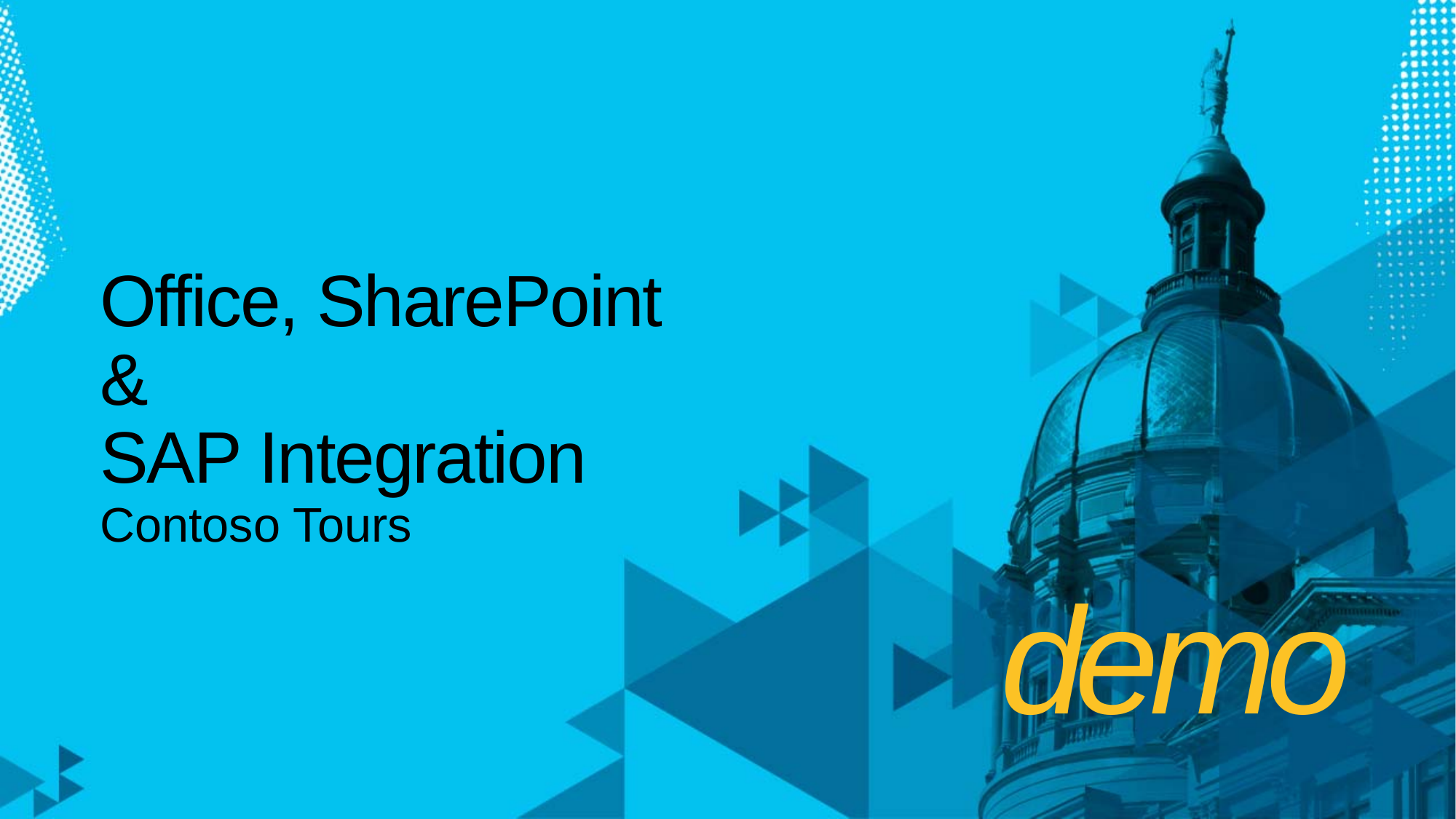

# Office, SharePoint & SAP Integration
Contoso Tours
demo